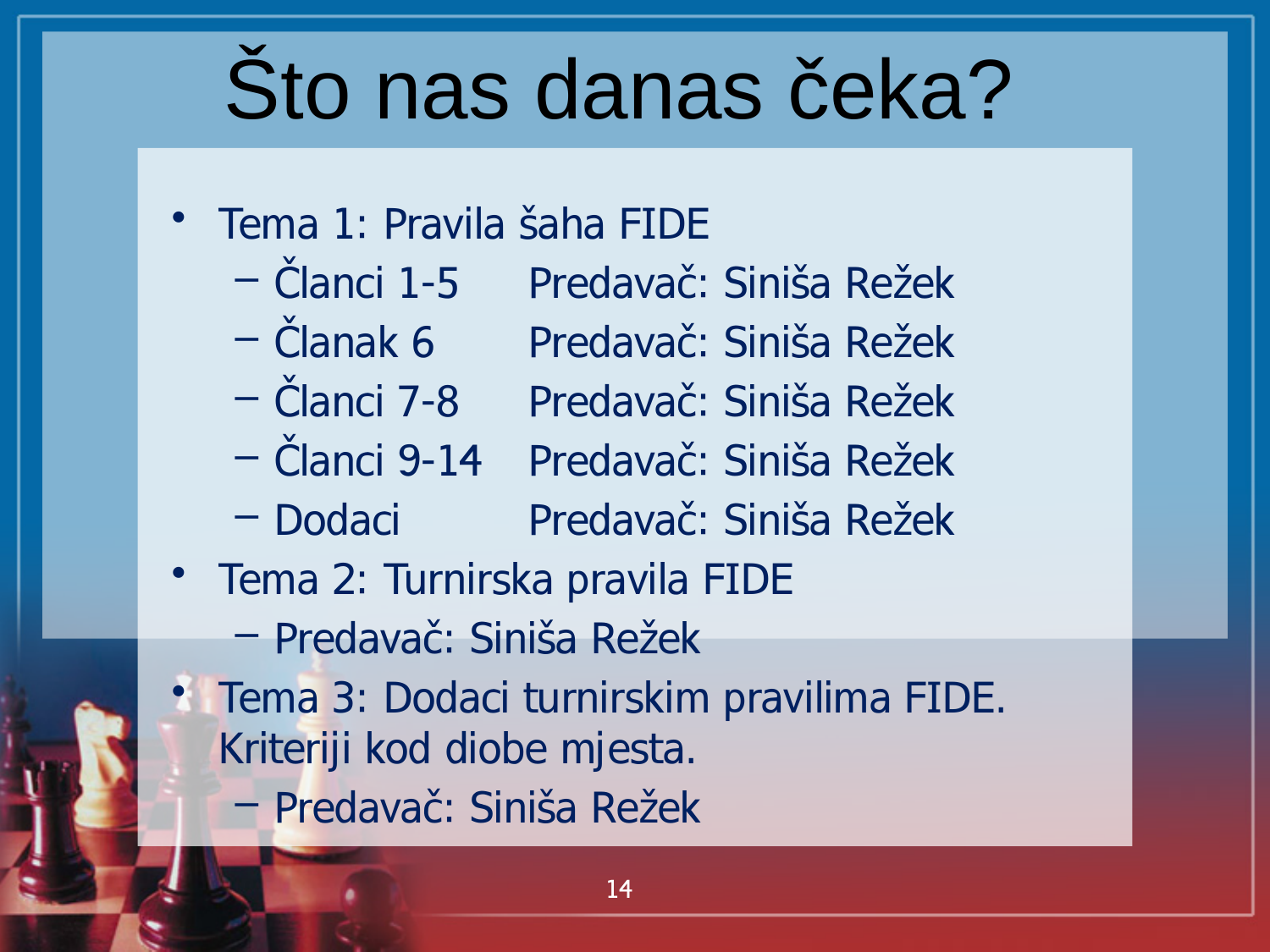

# Što nas danas čeka?
Tema 1: Pravila šaha FIDE
Članci 1-5	Predavač: Siniša Režek
Članak 6	Predavač: Siniša Režek
Članci 7-8	Predavač: Siniša Režek
Članci 9-14	Predavač: Siniša Režek
Dodaci		Predavač: Siniša Režek
Tema 2: Turnirska pravila FIDE
Predavač: Siniša Režek
Tema 3: Dodaci turnirskim pravilima FIDE. Kriteriji kod diobe mjesta.
Predavač: Siniša Režek
14